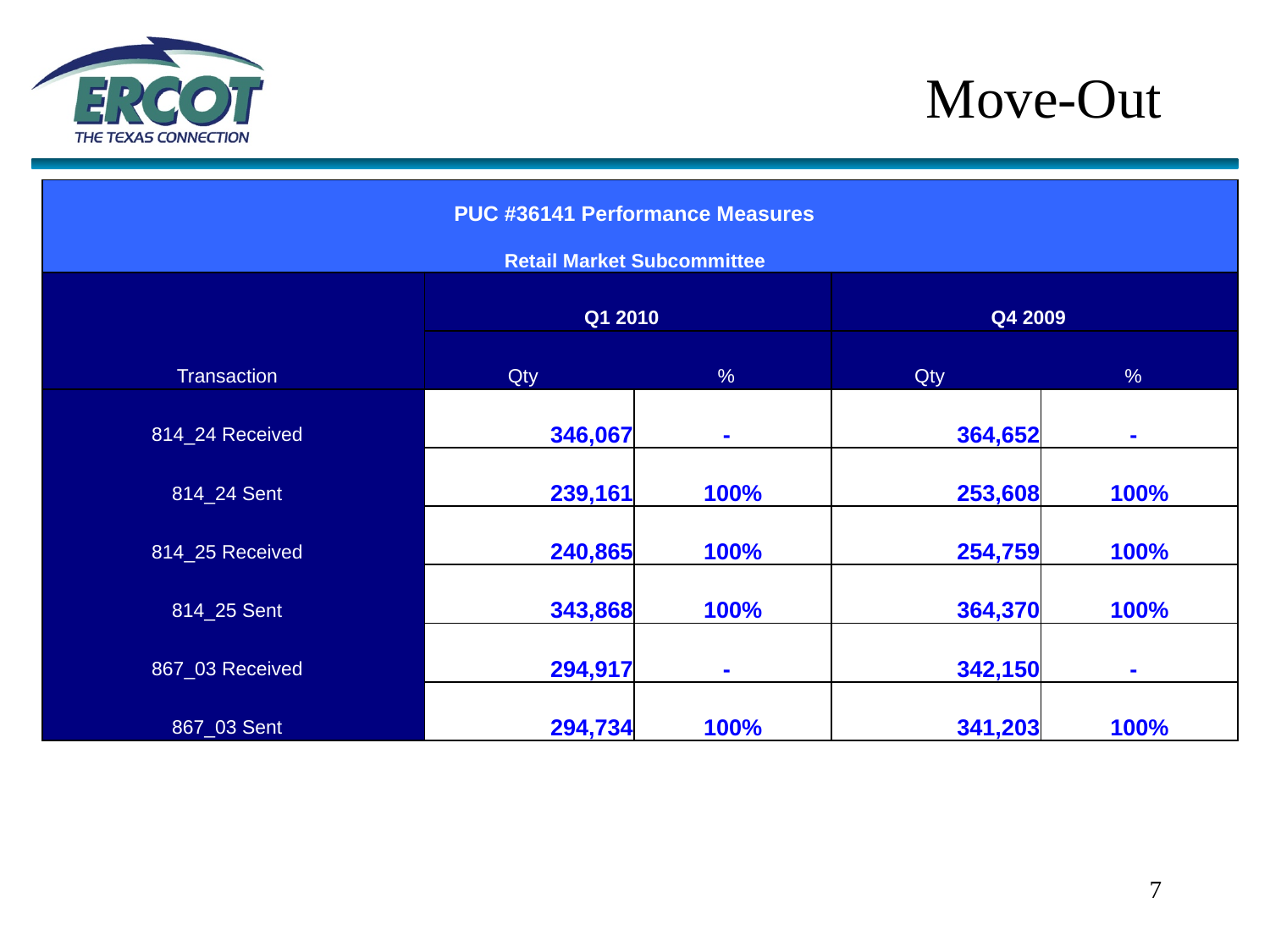

# Move-Out
| PUC #36141 Performance Measures |  |  |  |  |
| --- | --- | --- | --- | --- |
| Retail Market Subcommittee |  |  |  |  |
|  | Q1 2010 |  | Q4 2009 |  |
| Transaction | Qty | % | Qty | % |
| 814\_24 Received | 346,067 | - | 364,652 | - |
| 814\_24 Sent | 239,161 | 100% | 253,608 | 100% |
| 814\_25 Received | 240,865 | 100% | 254,759 | 100% |
| 814\_25 Sent | 343,868 | 100% | 364,370 | 100% |
| 867\_03 Received | 294,917 | - | 342,150 | - |
| 867\_03 Sent | 294,734 | 100% | 341,203 | 100% |
7